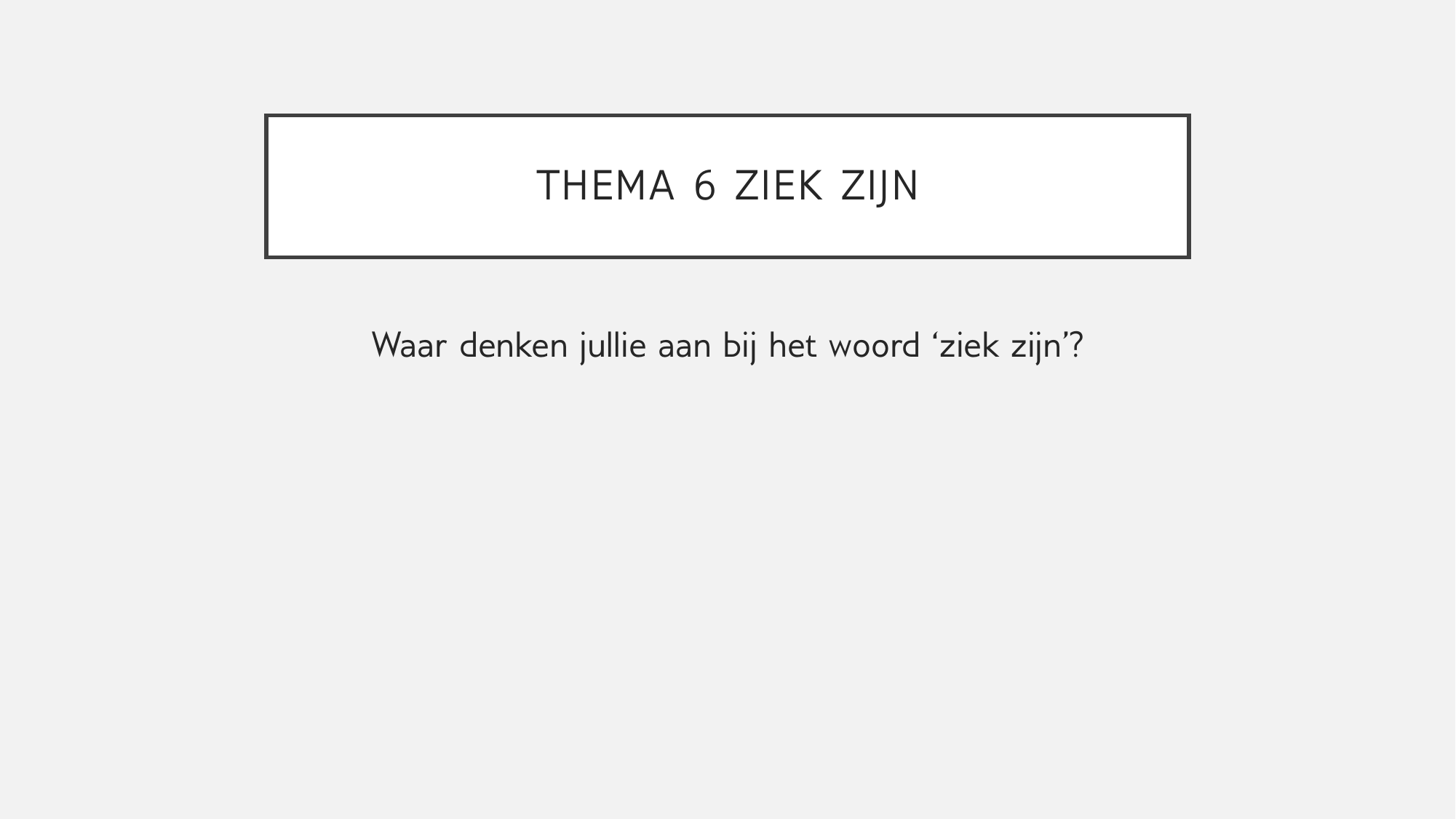

# Thema 6 ziek zijn
Waar denken jullie aan bij het woord ‘ziek zijn’?